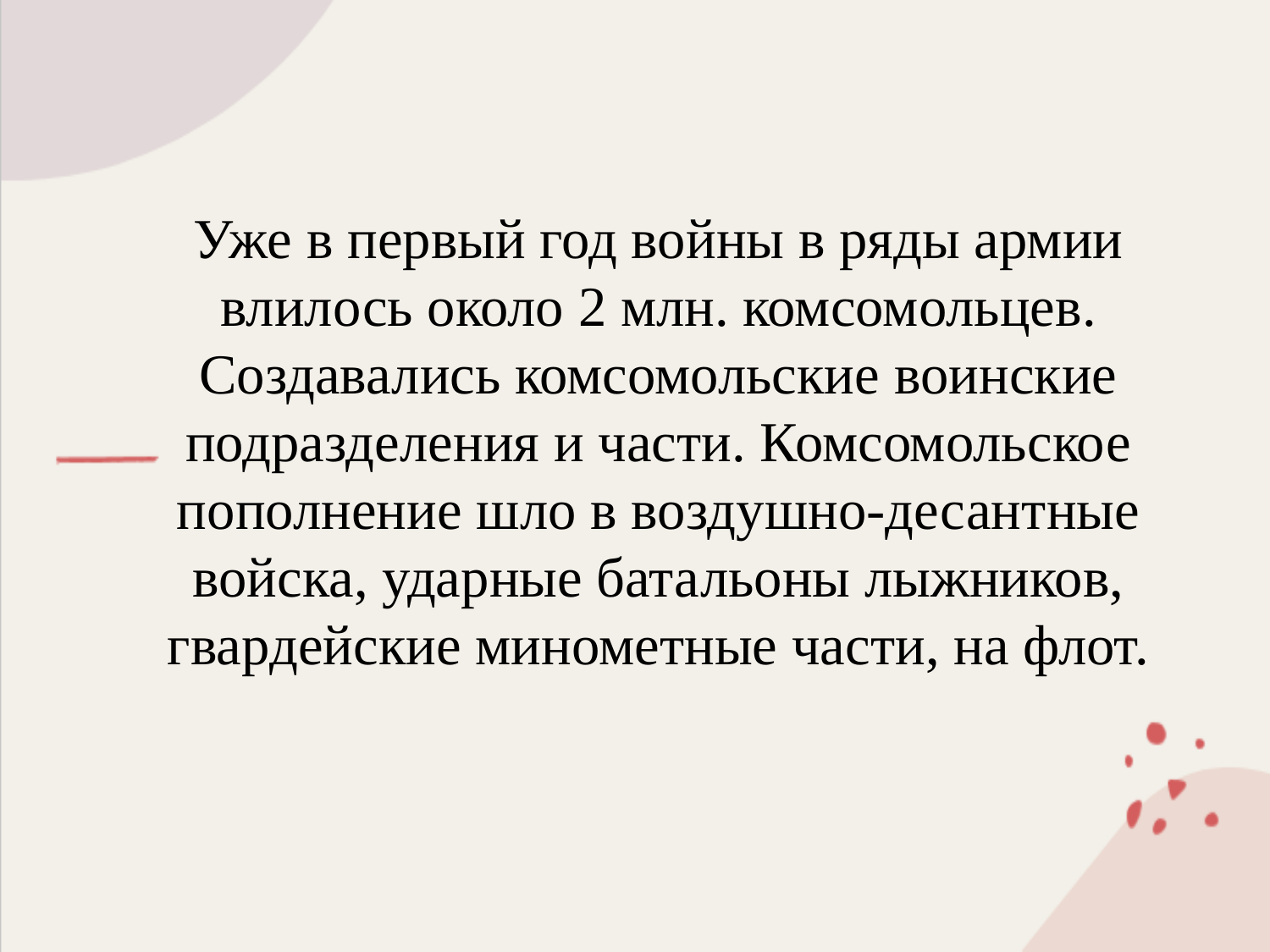

Уже в первый год войны в ряды армии влилось около 2 млн. комсомольцев. Создавались комсомольские воинские подразделения и части. Комсомольское пополнение шло в воздушно-десантные войска, ударные батальоны лыжников, гвардейские минометные части, на флот.